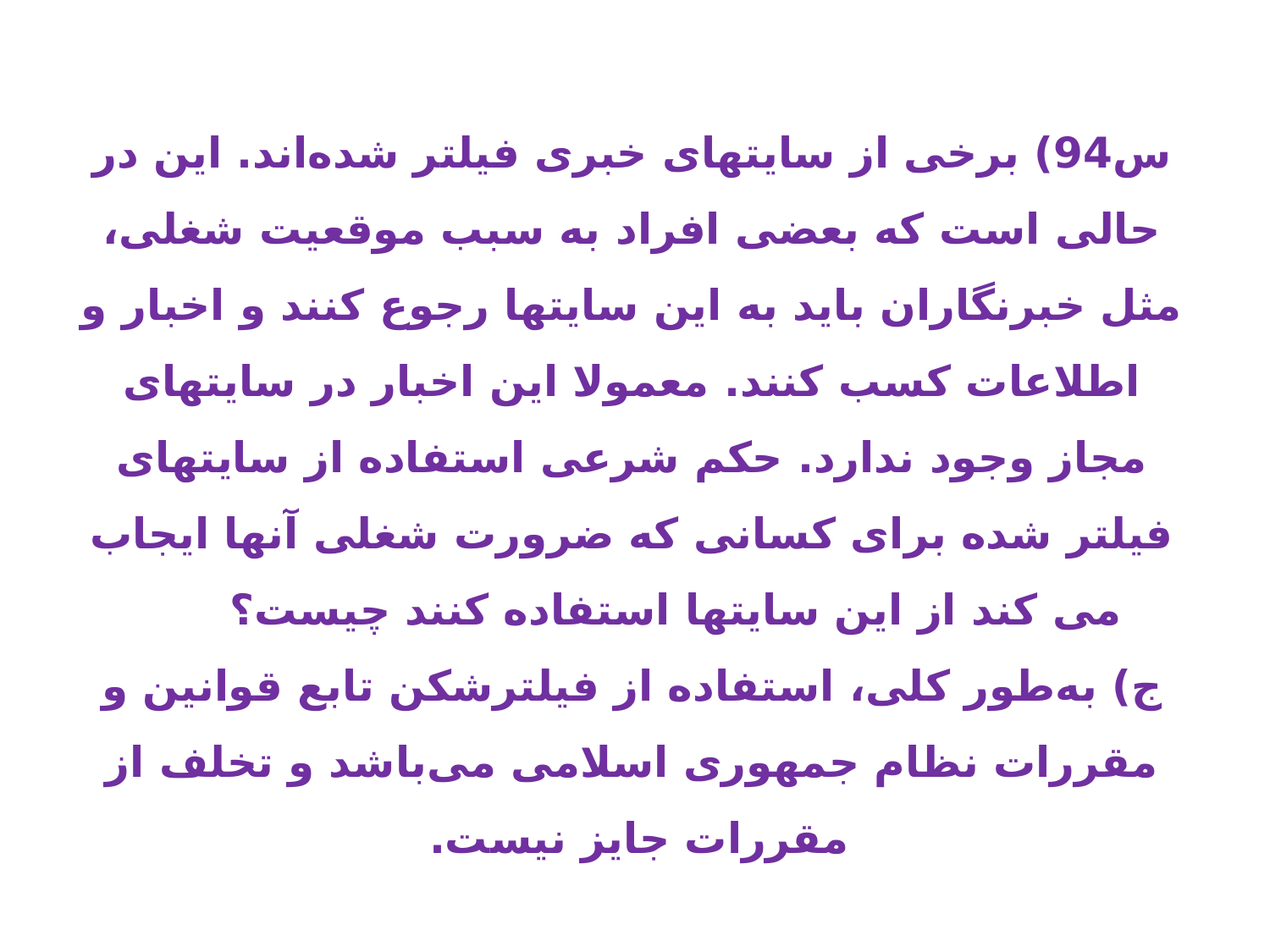

س94) برخی از سایتهای خبری فیلتر شده‌اند. این در حالی است که بعضی افراد به سبب موقعیت شغلی، مثل خبرنگاران باید به این سایتها رجوع کنند و اخبار و اطلاعات کسب کنند. معمولا این اخبار در سایتهای مجاز وجود ندارد. حکم شرعی استفاده از سایتهای فیلتر شده برای کسانی که ضرورت شغلی آنها ایجاب می کند از این سایتها استفاده کنند چیست؟
ج) به‌طور کلی، استفاده از فیلترشکن تابع قوانین و مقررات نظام جمهورى اسلامى مى‌باشد و تخلف از مقررات جایز نیست.